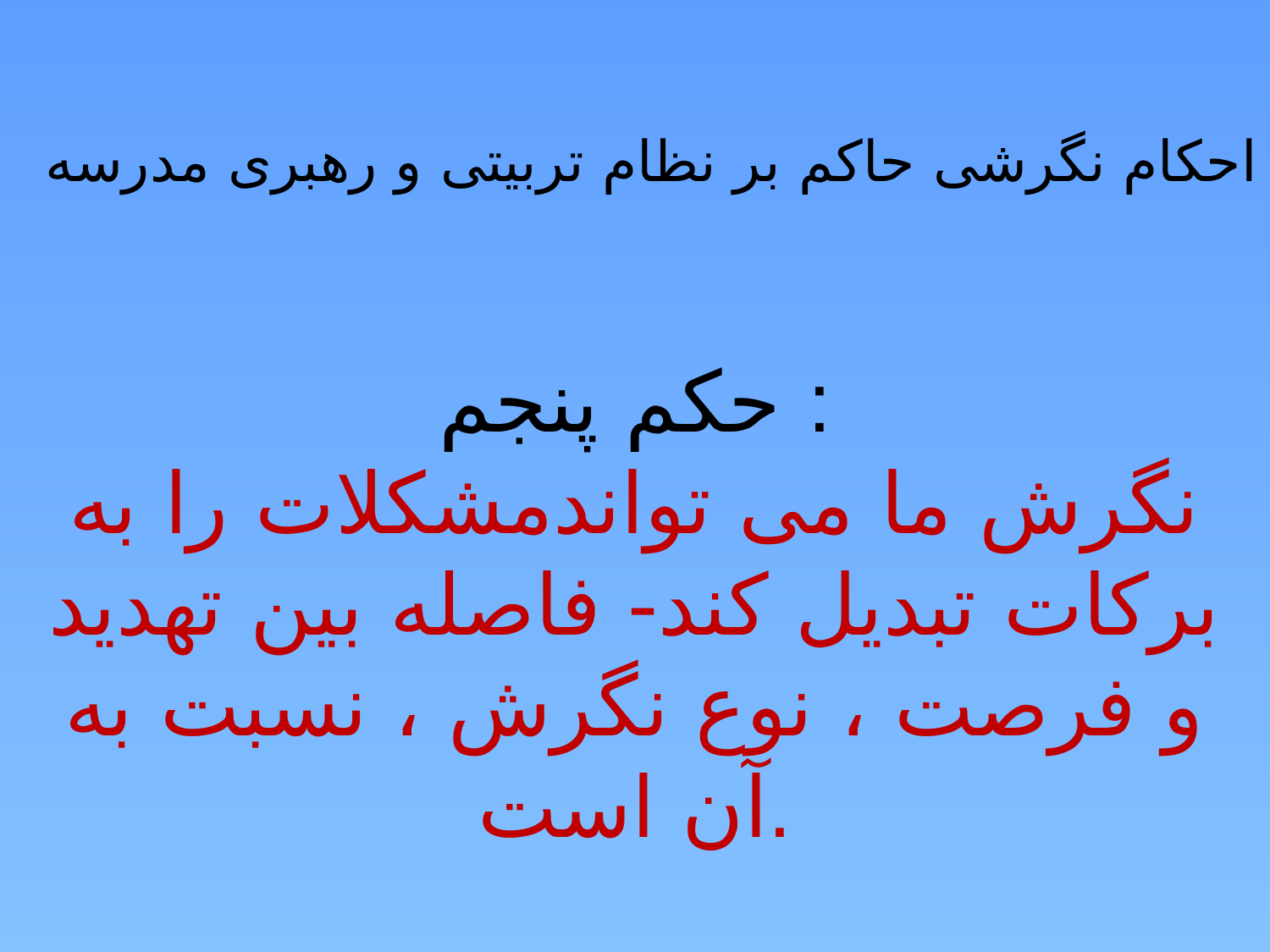

احکام نگرشی حاکم بر نظام تربیتی و رهبری مدرسه

حکم پنجم :
نگرش ما می تواندمشکلات را به برکات تبدیل کند- فاصله بین تهدید و فرصت ، نوع نگرش ، نسبت به آن است.